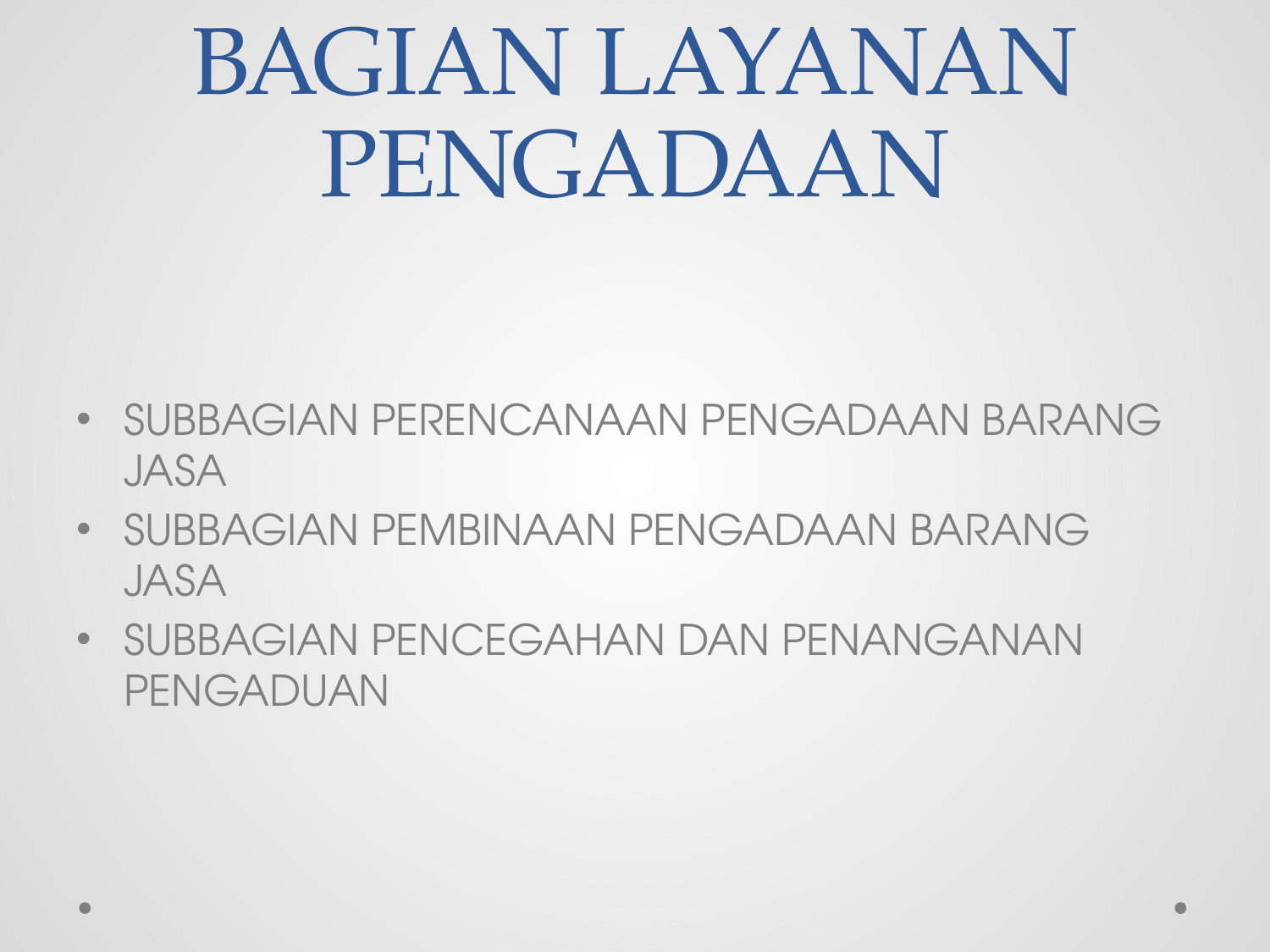

# BAGIAN LAYANAN PENGADAAN
SUBBAGIAN PERENCANAAN PENGADAAN BARANG JASA
SUBBAGIAN PEMBINAAN PENGADAAN BARANG JASA
SUBBAGIAN PENCEGAHAN DAN PENANGANAN PENGADUAN